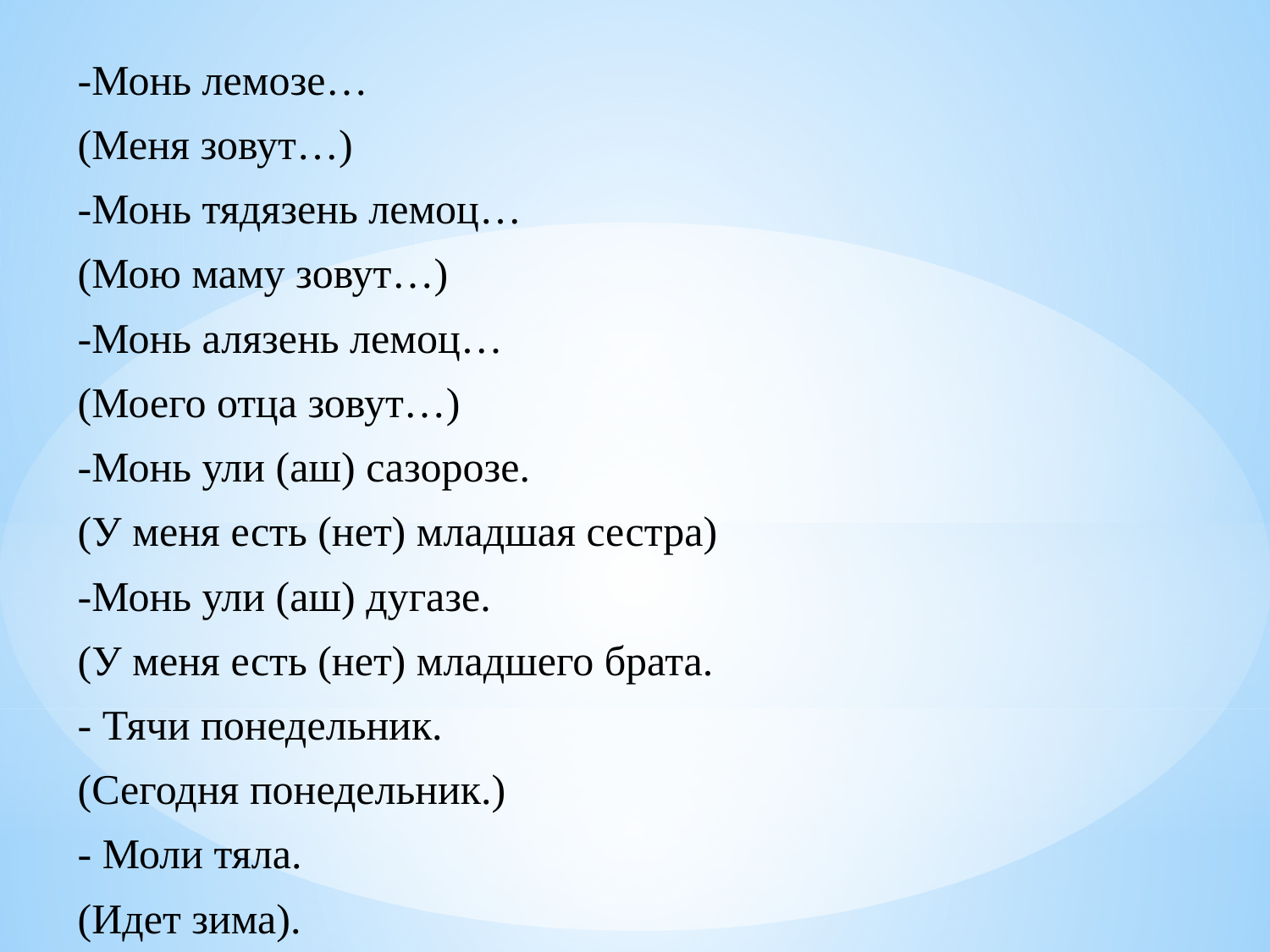

-Монь лемозе…
(Меня зовут…)
-Монь тядязень лемоц…
(Мою маму зовут…)
-Монь алязень лемоц…
(Моего отца зовут…)
-Монь ули (аш) сазорозе.
(У меня есть (нет) младшая сестра)
-Монь ули (аш) дугазе.
(У меня есть (нет) младшего брата.
- Тячи понедельник.
(Сегодня понедельник.)
- Моли тяла.
(Идет зима).
#